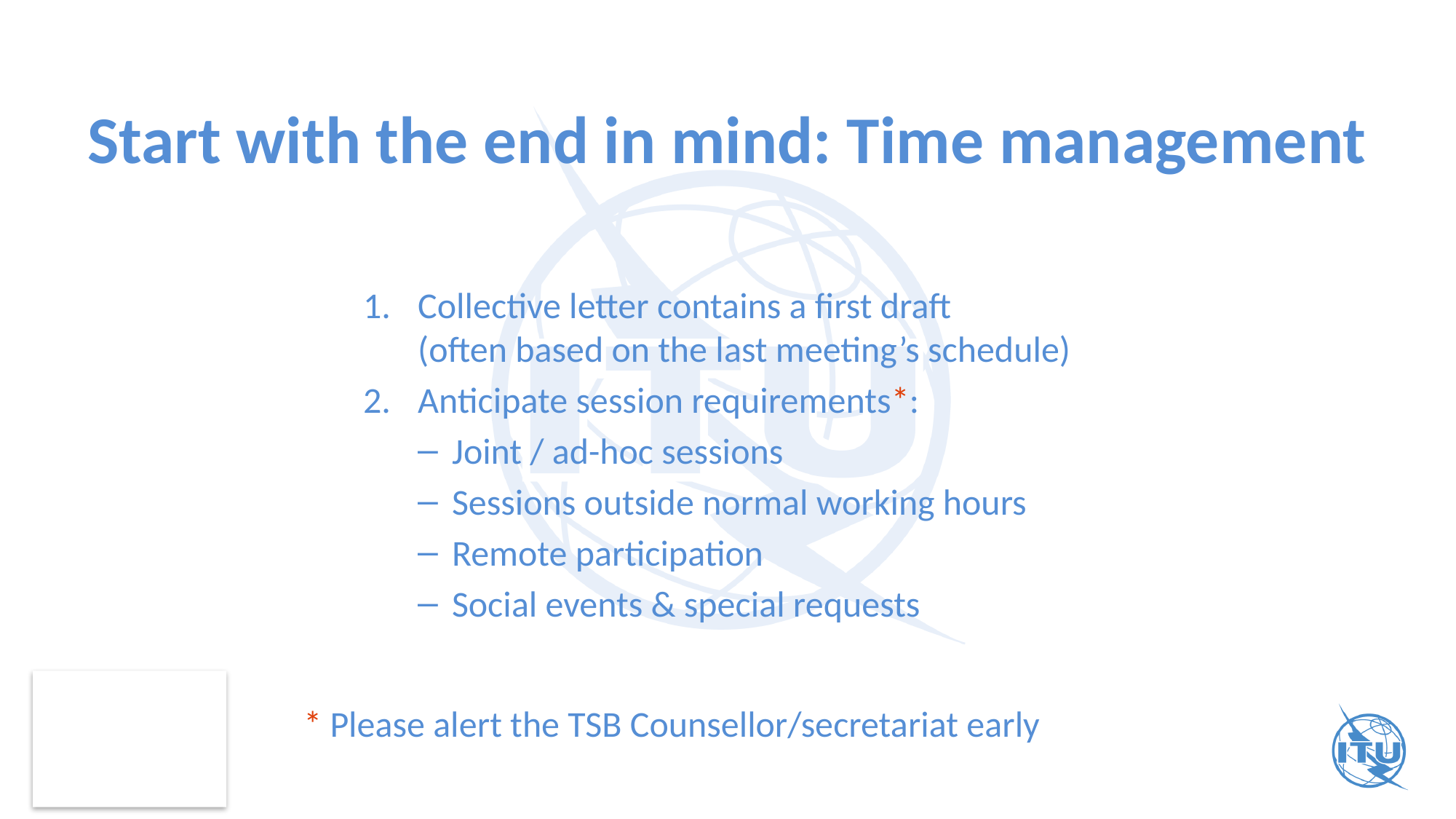

# Start with the end in mind: Time management
Collective letter contains a first draft
(often based on the last meeting’s schedule)
Anticipate session requirements*:
Joint / ad-hoc sessions
Sessions outside normal working hours
Remote participation
Social events & special requests
* Please alert the TSB Counsellor/secretariat early